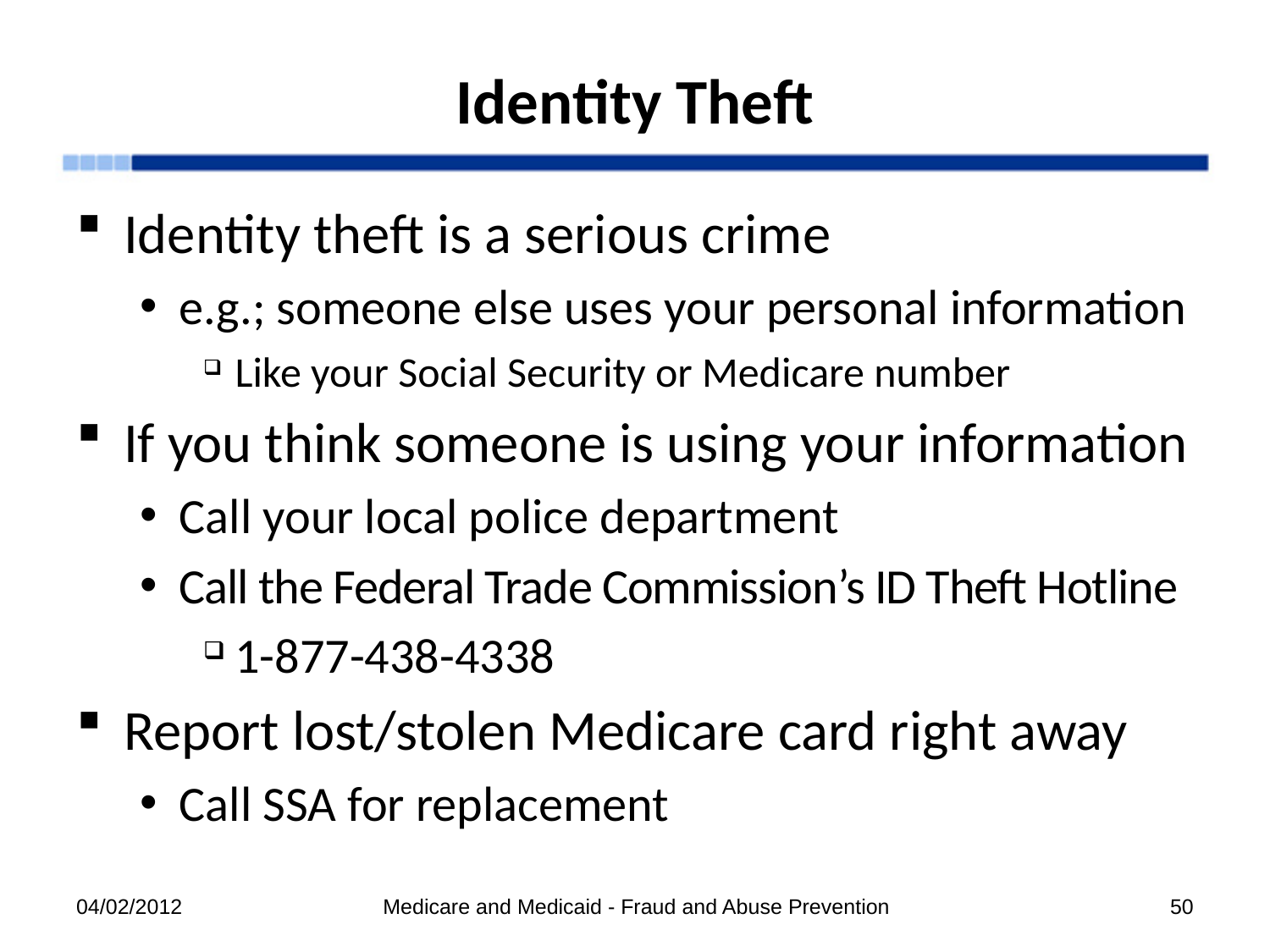

# Identity Theft
Identity theft is a serious crime
e.g.; someone else uses your personal information
Like your Social Security or Medicare number
If you think someone is using your information
Call your local police department
Call the Federal Trade Commission’s ID Theft Hotline
1-877-438-4338
Report lost/stolen Medicare card right away
Call SSA for replacement
04/02/2012
Medicare and Medicaid - Fraud and Abuse Prevention
50